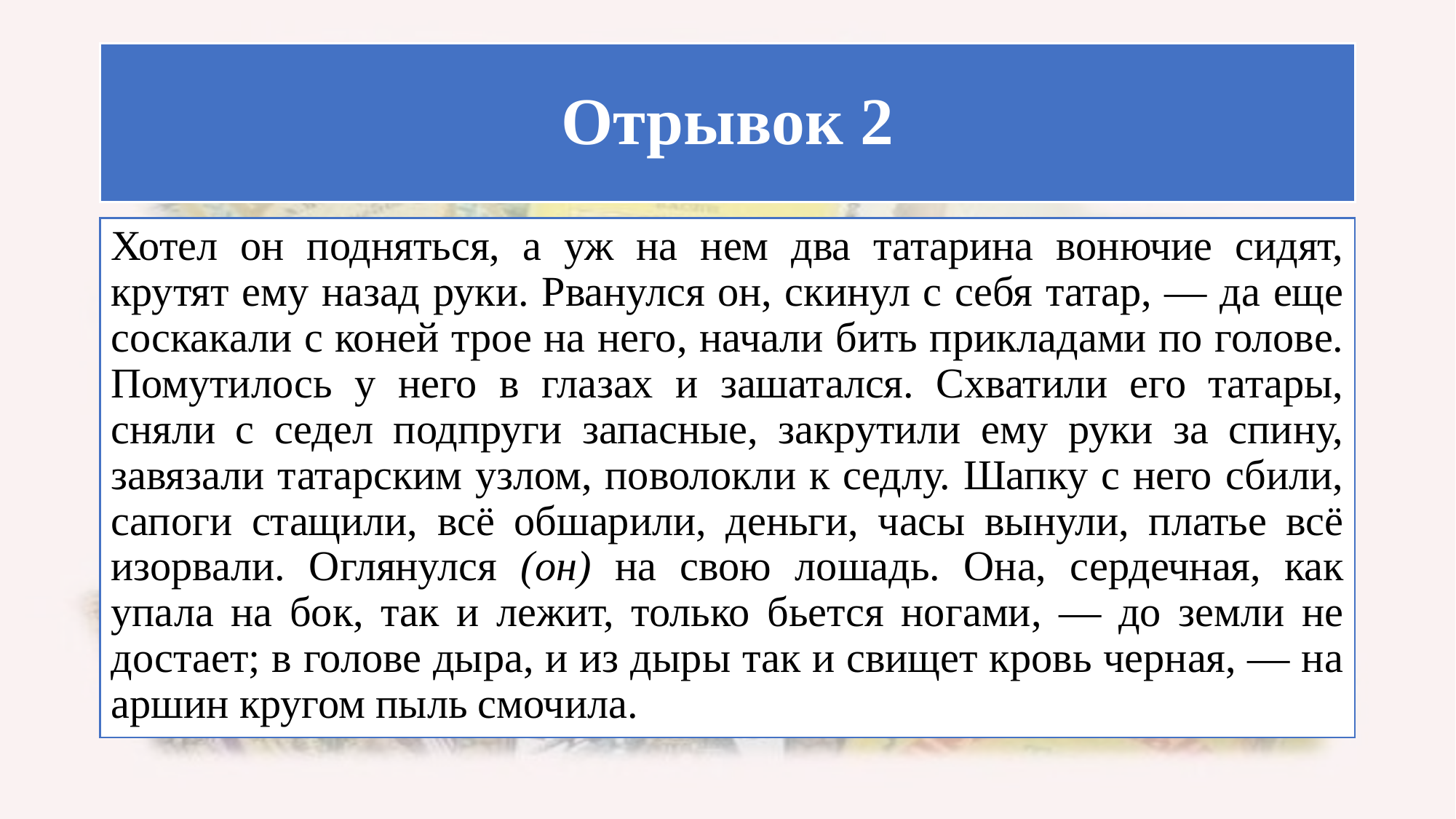

# Отрывок 2
Хотел он подняться, а уж на нем два татарина вонючие сидят, крутят ему назад руки. Рванулся он, скинул с себя татар, — да еще соскакали с коней трое на него, начали бить прикладами по голове. Помутилось у него в глазах и зашатался. Схватили его татары, сняли с седел подпруги запасные, закрутили ему руки за спину, завязали татарским узлом, поволокли к седлу. Шапку с него сбили, сапоги стащили, всё обшарили, деньги, часы вынули, платье всё изорвали. Оглянулся (он) на свою лошадь. Она, сердечная, как упала на бок, так и лежит, только бьется ногами, — до земли не достает; в голове дыра, и из дыры так и свищет кровь черная, — на аршин кругом пыль смочила.